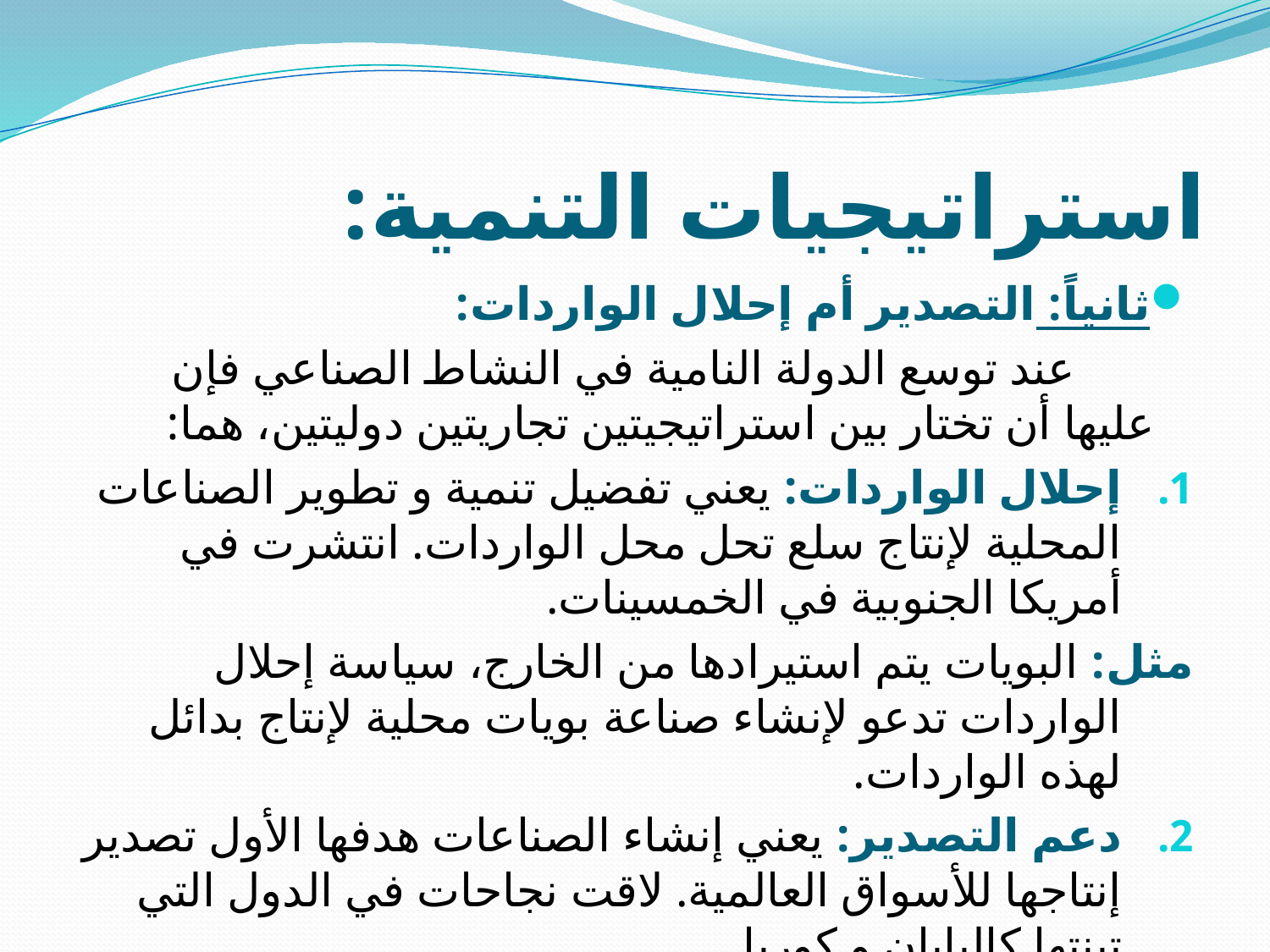

# استراتيجيات التنمية:
ثانياً: التصدير أم إحلال الواردات:
          عند توسع الدولة النامية في النشاط الصناعي فإن عليها أن تختار بين استراتيجيتين تجاريتين دوليتين، هما:
إحلال الواردات: يعني تفضيل تنمية و تطوير الصناعات المحلية لإنتاج سلع تحل محل الواردات. انتشرت في أمريكا الجنوبية في الخمسينات.
مثل: البويات يتم استيرادها من الخارج، سياسة إحلال الواردات تدعو لإنشاء صناعة بويات محلية لإنتاج بدائل لهذه الواردات.
دعم التصدير: يعني إنشاء الصناعات هدفها الأول تصدير إنتاجها للأسواق العالمية. لاقت نجاحات في الدول التي تبنتها كاليابان و كوريا.